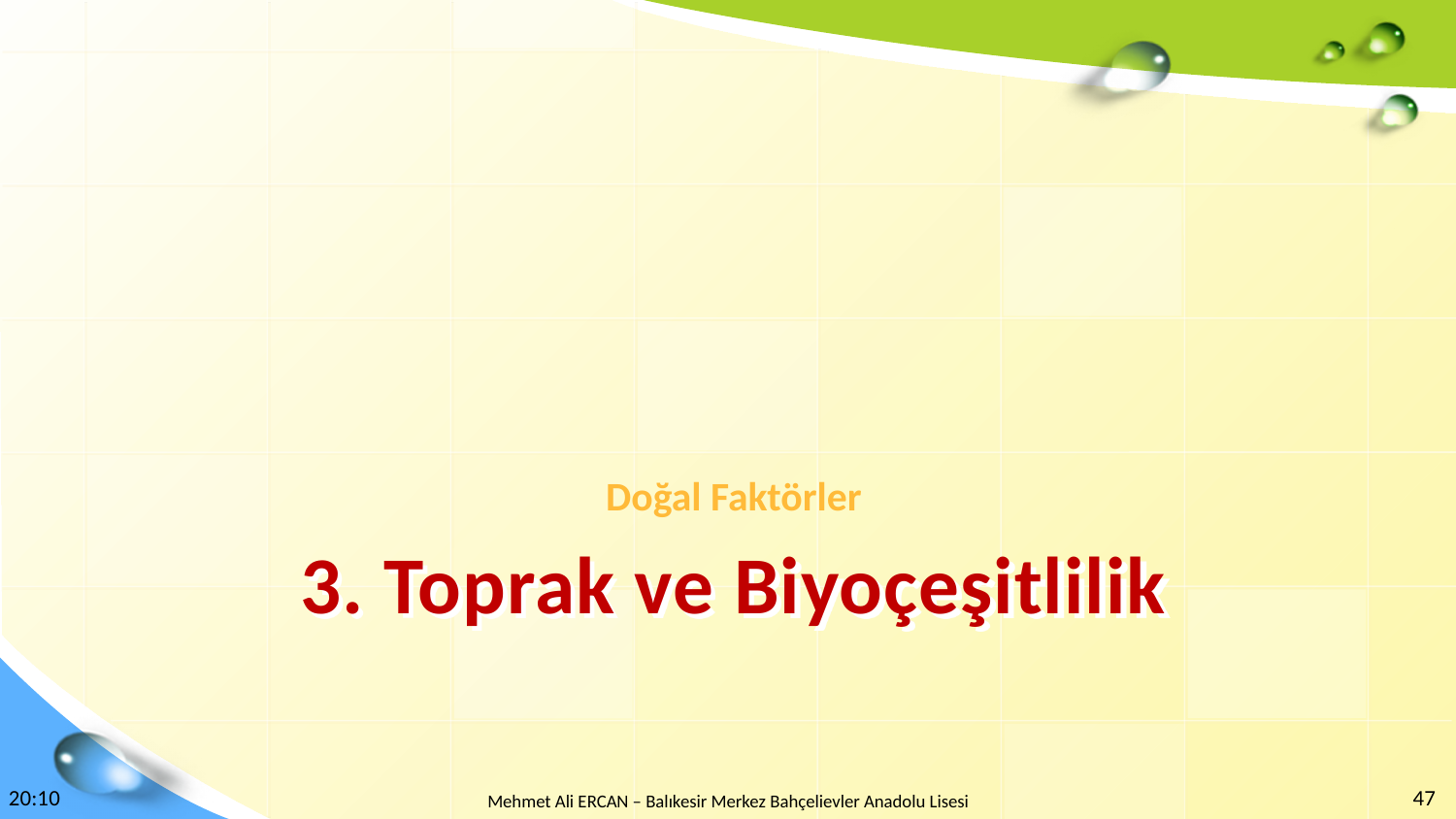

Doğal Faktörler
# 3. Toprak ve Biyoçeşitlilik
20:10
47